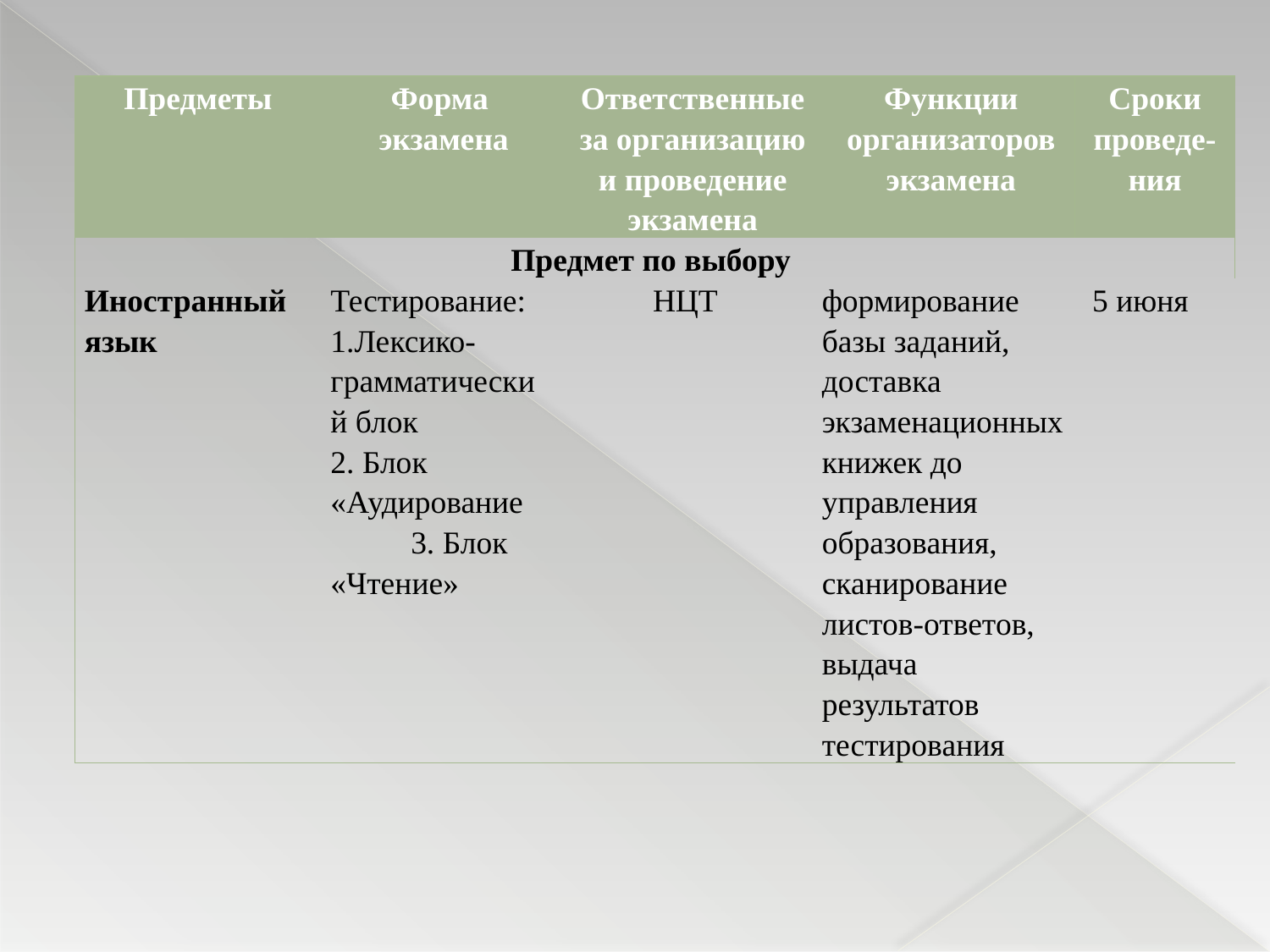

| Предметы | Форма экзамена | Ответственные за организацию и проведение экзамена |  | Функции организаторов экзамена | Сроки проведе-ния |
| --- | --- | --- | --- | --- | --- |
| Предмет по выбору |  |  |  |  |  |
| Иностранный язык | Тестирование: 1.Лексико-грамматический блок 2. Блок «Аудирование 3. Блок «Чтение» | НЦТ | формирование базы заданий, доставка экзаменационных книжек до управления образования, сканирование листов-ответов, выдача результатов тестирования |  | 5 июня |